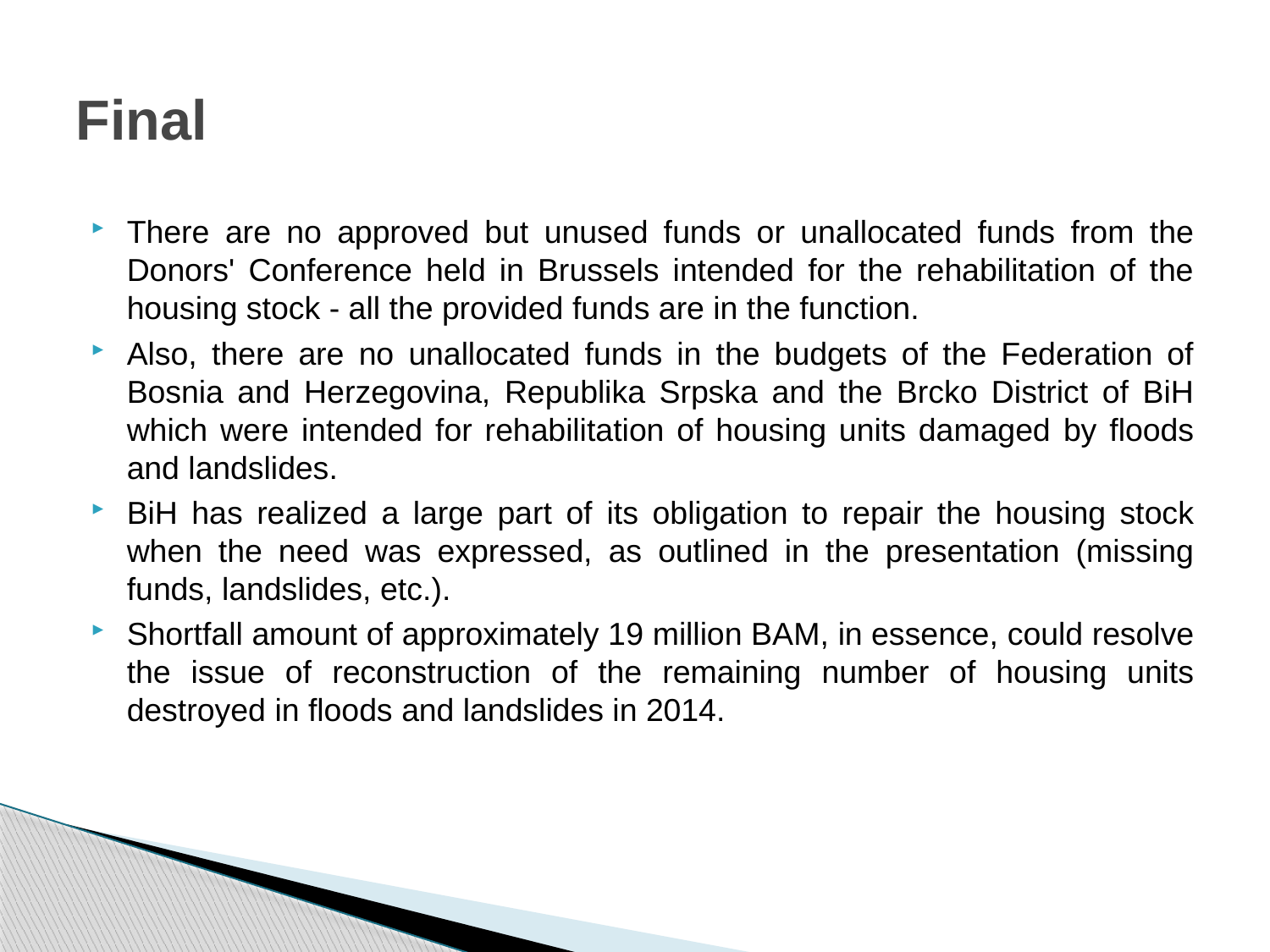

# Final
There are no approved but unused funds or unallocated funds from the Donors' Conference held in Brussels intended for the rehabilitation of the housing stock - all the provided funds are in the function.
Also, there are no unallocated funds in the budgets of the Federation of Bosnia and Herzegovina, Republika Srpska and the Brcko District of BiH which were intended for rehabilitation of housing units damaged by floods and landslides.
BiH has realized a large part of its obligation to repair the housing stock when the need was expressed, as outlined in the presentation (missing funds, landslides, etc.).
Shortfall amount of approximately 19 million BAM, in essence, could resolve the issue of reconstruction of the remaining number of housing units destroyed in floods and landslides in 2014.